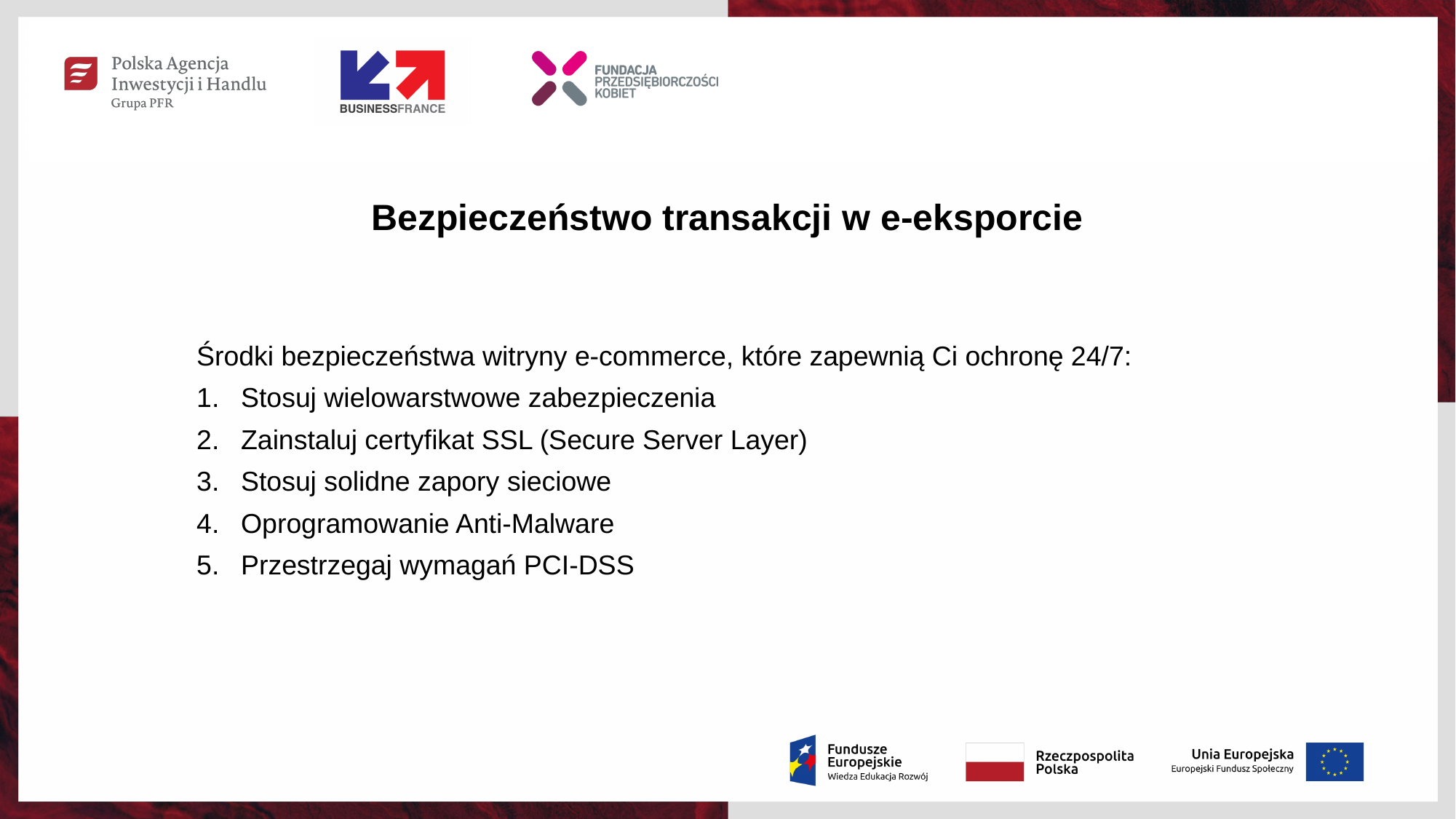

Bezpieczeństwo transakcji w e-eksporcie
Środki bezpieczeństwa witryny e-commerce, które zapewnią Ci ochronę 24/7:
Stosuj wielowarstwowe zabezpieczenia
Zainstaluj certyfikat SSL (Secure Server Layer)
Stosuj solidne zapory sieciowe
Oprogramowanie Anti-Malware
Przestrzegaj wymagań PCI-DSS